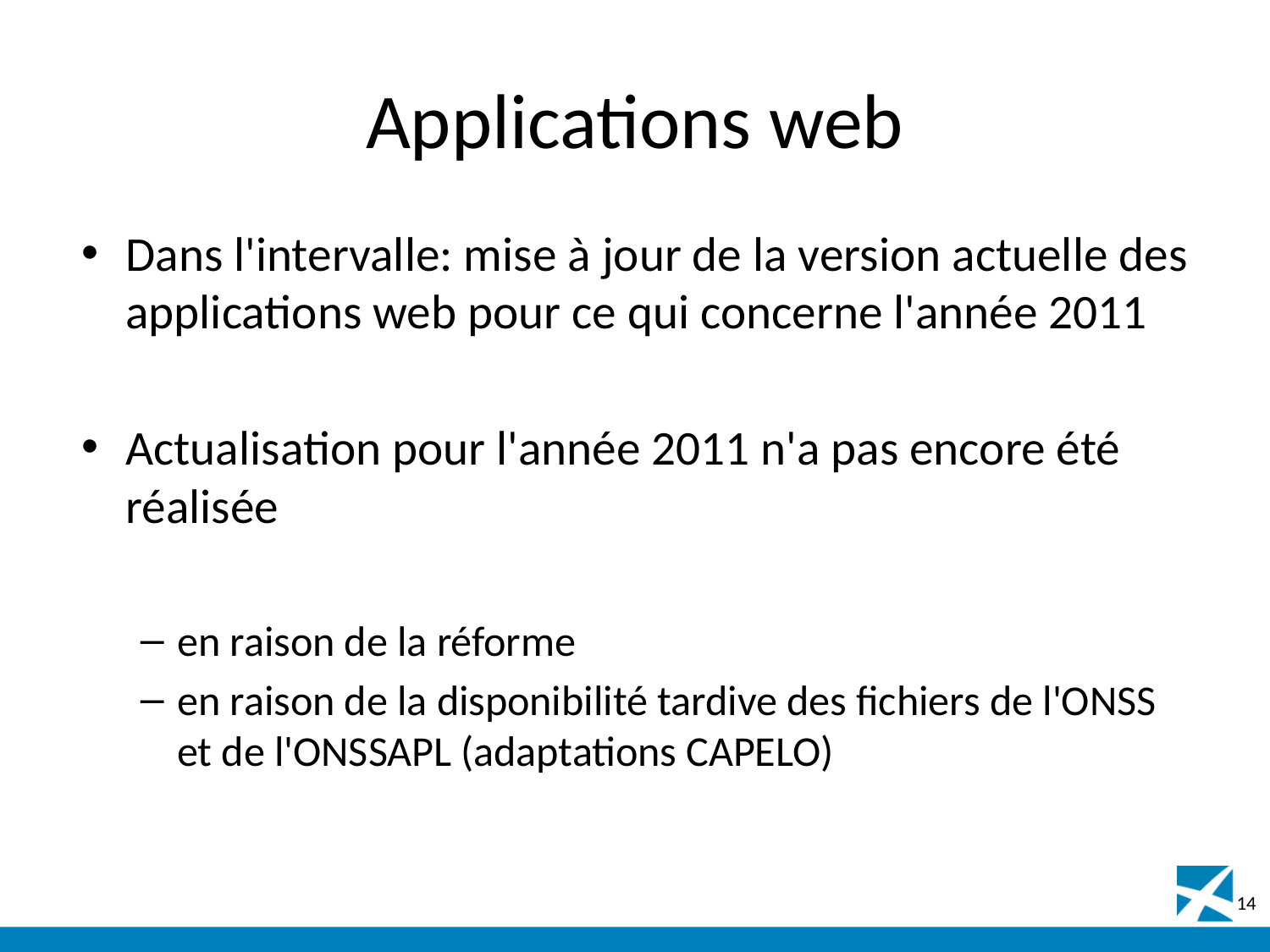

# Applications web
Dans l'intervalle: mise à jour de la version actuelle des applications web pour ce qui concerne l'année 2011

Actualisation pour l'année 2011 n'a pas encore été réalisée

en raison de la réforme
en raison de la disponibilité tardive des fichiers de l'ONSS et de l'ONSSAPL (adaptations CAPELO)